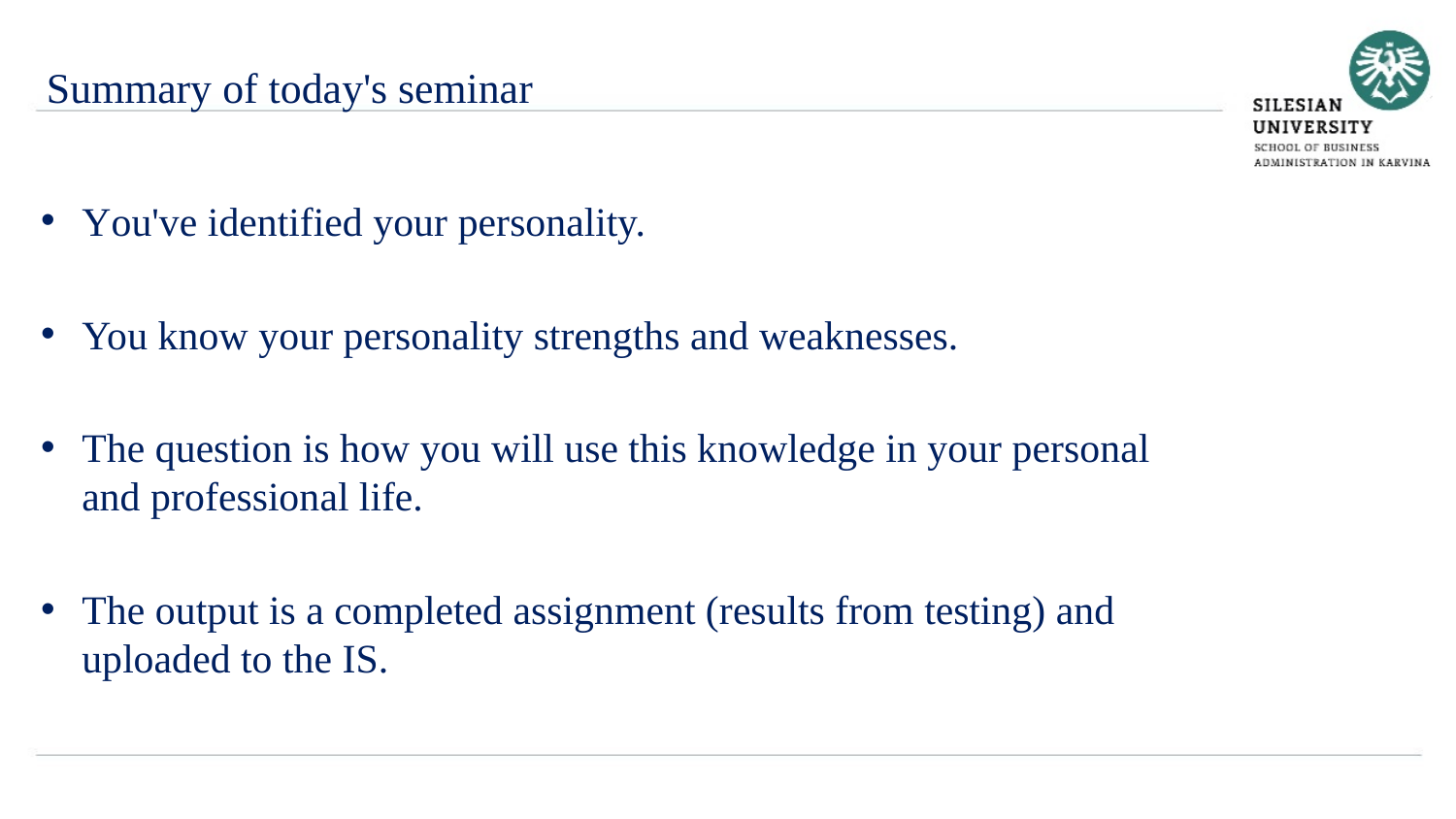

Summary of today's seminar
You've identified your personality.

You know your personality strengths and weaknesses.

The question is how you will use this knowledge in your personal and professional life.

The output is a completed assignment (results from testing) and uploaded to the IS.